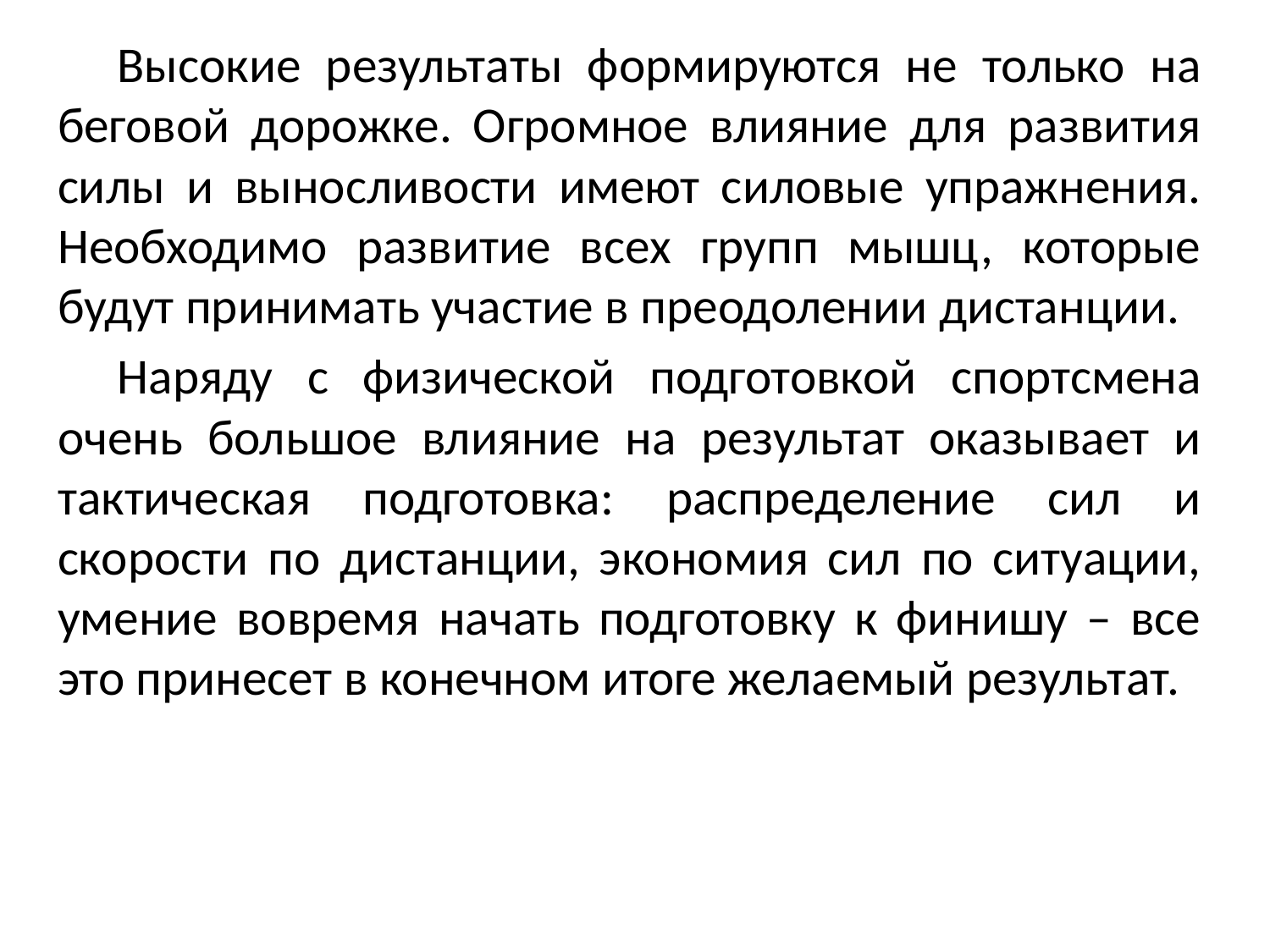

Высокие результаты формируются не только на беговой дорожке. Огромное влияние для развития силы и выносливости имеют силовые упражнения. Необходимо развитие всех групп мышц, которые будут принимать участие в преодолении дистанции.
Наряду с физической подготовкой спортсмена очень большое влияние на результат оказывает и тактическая подготовка: распределение сил и скорости по дистанции, экономия сил по ситуации, умение вовремя начать подготовку к финишу – все это принесет в конечном итоге желаемый результат.